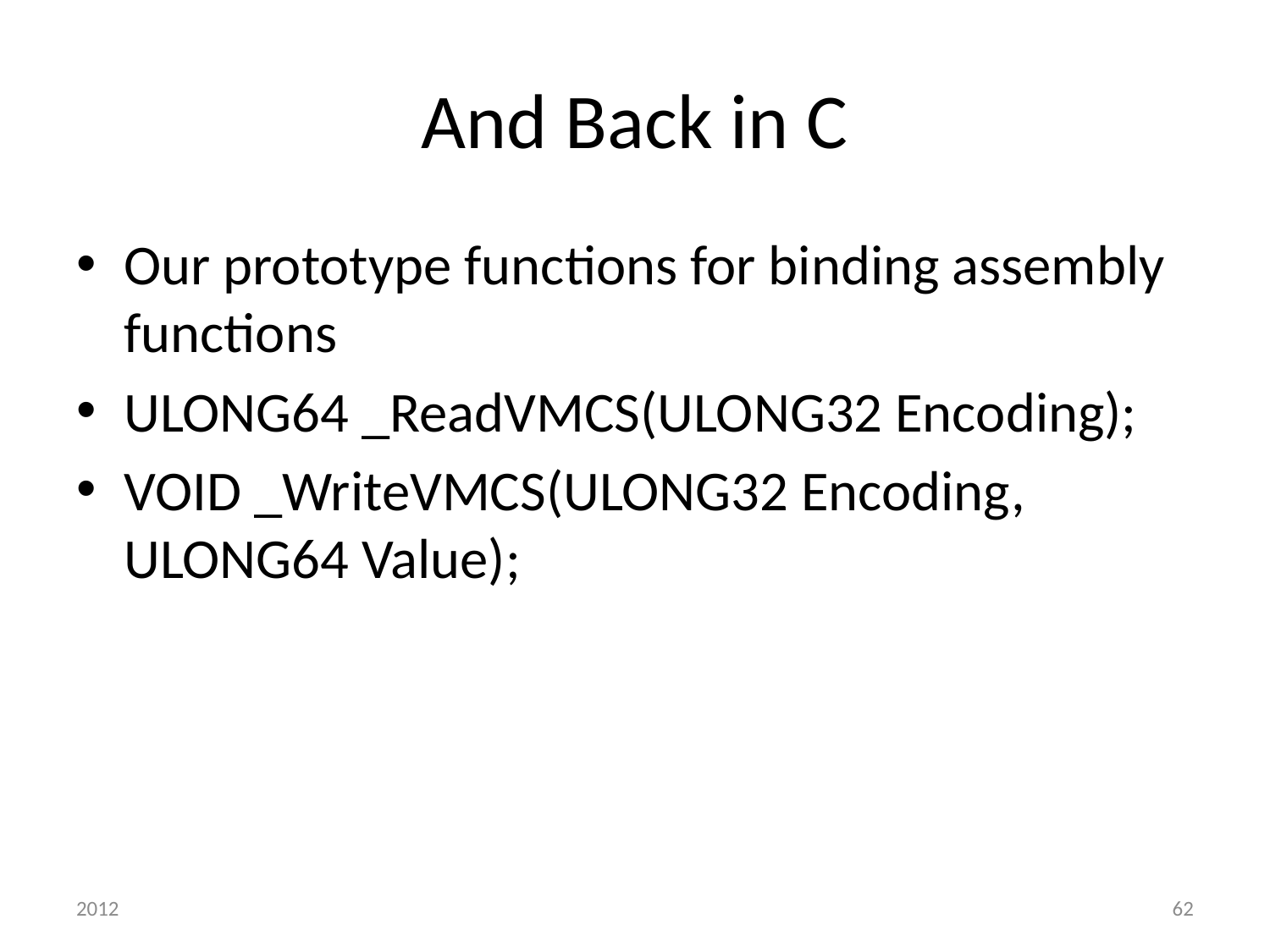

# And Back in C
Our prototype functions for binding assembly functions
ULONG64 _ReadVMCS(ULONG32 Encoding);
VOID _WriteVMCS(ULONG32 Encoding, ULONG64 Value);
2012

62